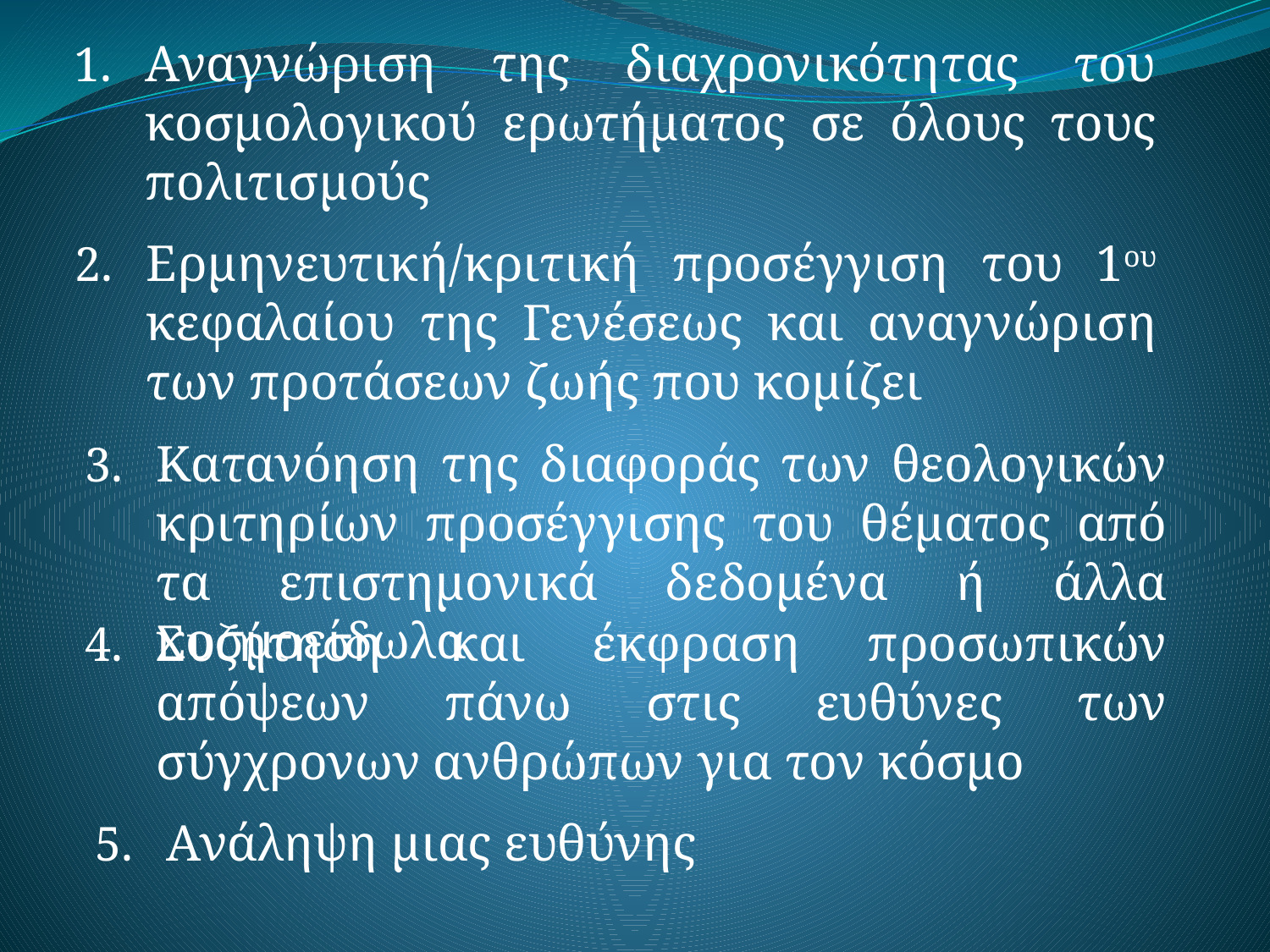

Αναγνώριση της διαχρονικότητας του κοσμολογικού ερωτήματος σε όλους τους πολιτισμούς
Ερμηνευτική/κριτική προσέγγιση του 1ου κεφαλαίου της Γενέσεως και αναγνώριση των προτάσεων ζωής που κομίζει

Κατανόηση της διαφοράς των θεολογικών κριτηρίων προσέγγισης του θέματος από τα επιστημονικά δεδομένα ή άλλα κοσμοείδωλα

Συζήτηση και έκφραση προσωπικών απόψεων πάνω στις ευθύνες των σύγχρονων ανθρώπων για τον κόσμο

Ανάληψη μιας ευθύνης